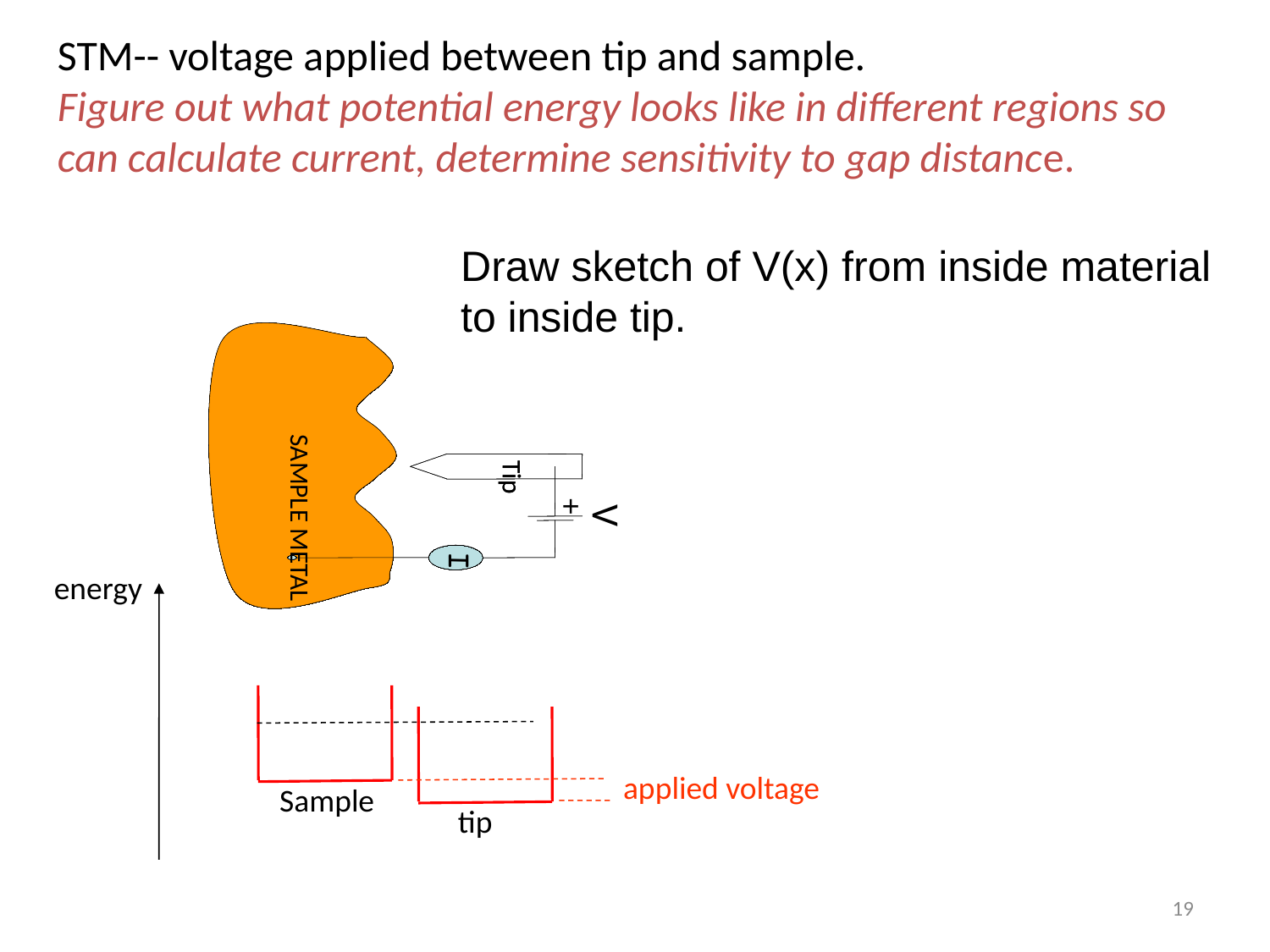

STM-- voltage applied between tip and sample.
Figure out what potential energy looks like in different regions so can calculate current, determine sensitivity to gap distance.

Draw sketch of V(x) from inside material
to inside tip.
V
+

Tip
Tip

I
I

SAMPLE METAL
SAMPLE METAL

energy

applied voltage

Sample

tip

19